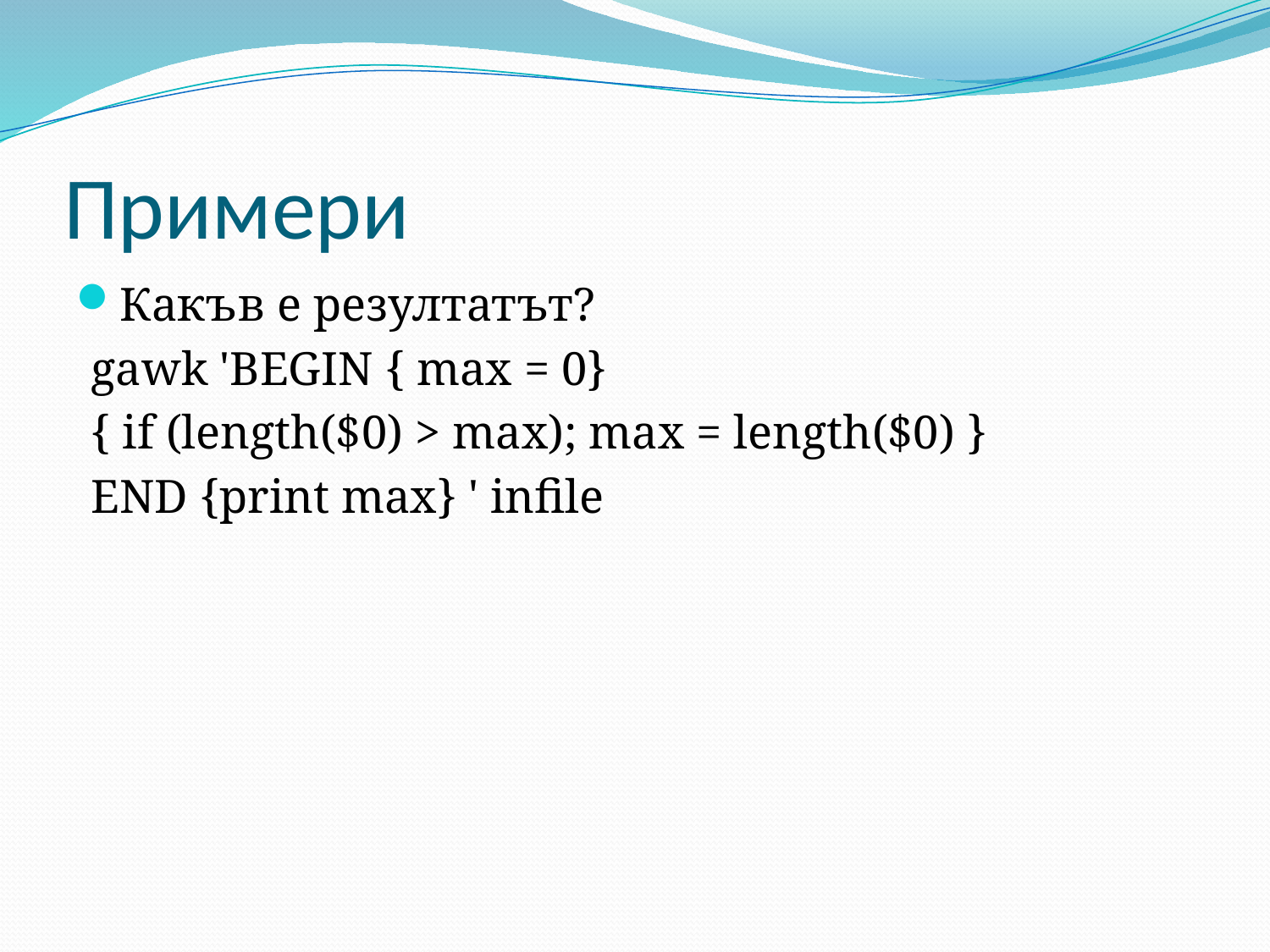

# Примери
Какъв е резултатът?
gawk 'BEGIN { max = 0}
{ if (length($0) > max); max = length($0) }
END {print max} ' infile